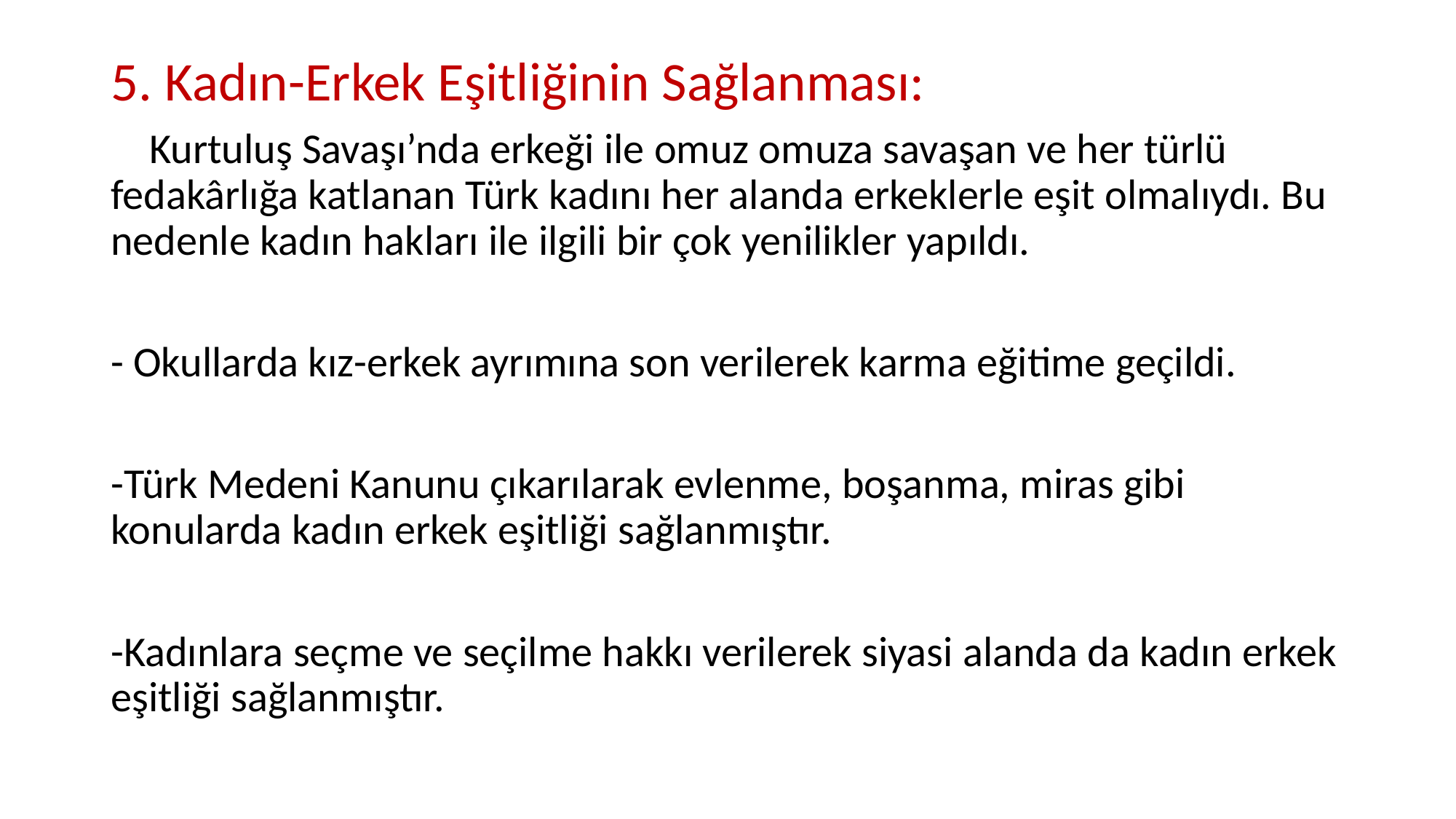

# 5. Kadın-Erkek Eşitliğinin Sağlanması:
    Kurtuluş Savaşı’nda erkeği ile omuz omuza savaşan ve her türlü fedakârlığa katlanan Türk kadını her alanda erkeklerle eşit olmalıydı. Bu nedenle kadın hakları ile ilgili bir çok yenilikler yapıldı.

- Okullarda kız-erkek ayrımına son verilerek karma eğitime geçildi.

-Türk Medeni Kanunu çıkarılarak evlenme, boşanma, miras gibi konularda kadın erkek eşitliği sağlanmıştır.

-Kadınlara seçme ve seçilme hakkı verilerek siyasi alanda da kadın erkek eşitliği sağlanmıştır.